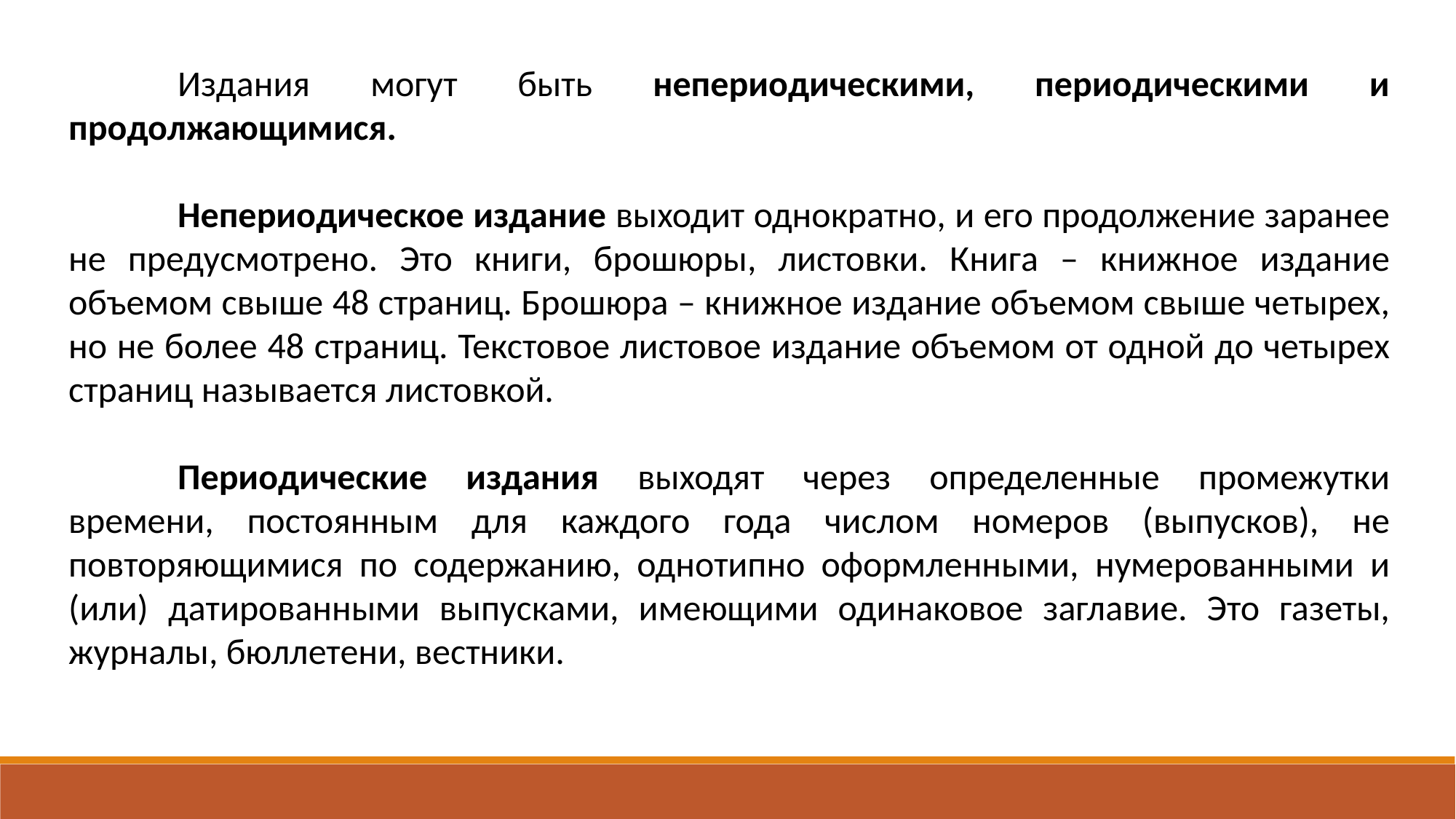

Издания могут быть непериодическими, периодическими и продолжающимися.

	Непериодическое издание выходит однократно, и его продолжение заранее не предусмотрено. Это книги, брошюры, листовки. Книга – книжное издание объемом свыше 48 страниц. Брошюра – книжное издание объемом свыше четырех, но не более 48 страниц. Текстовое листовое издание объемом от одной до четырех страниц называется листовкой.

	Периодические издания выходят через определенные промежутки времени, постоянным для каждого года числом номеров (выпусков), не повторяющимися по содержанию, однотипно оформленными, нумерованными и (или) датированными выпусками, имеющими одинаковое заглавие. Это газеты, журналы, бюллетени, вестники.